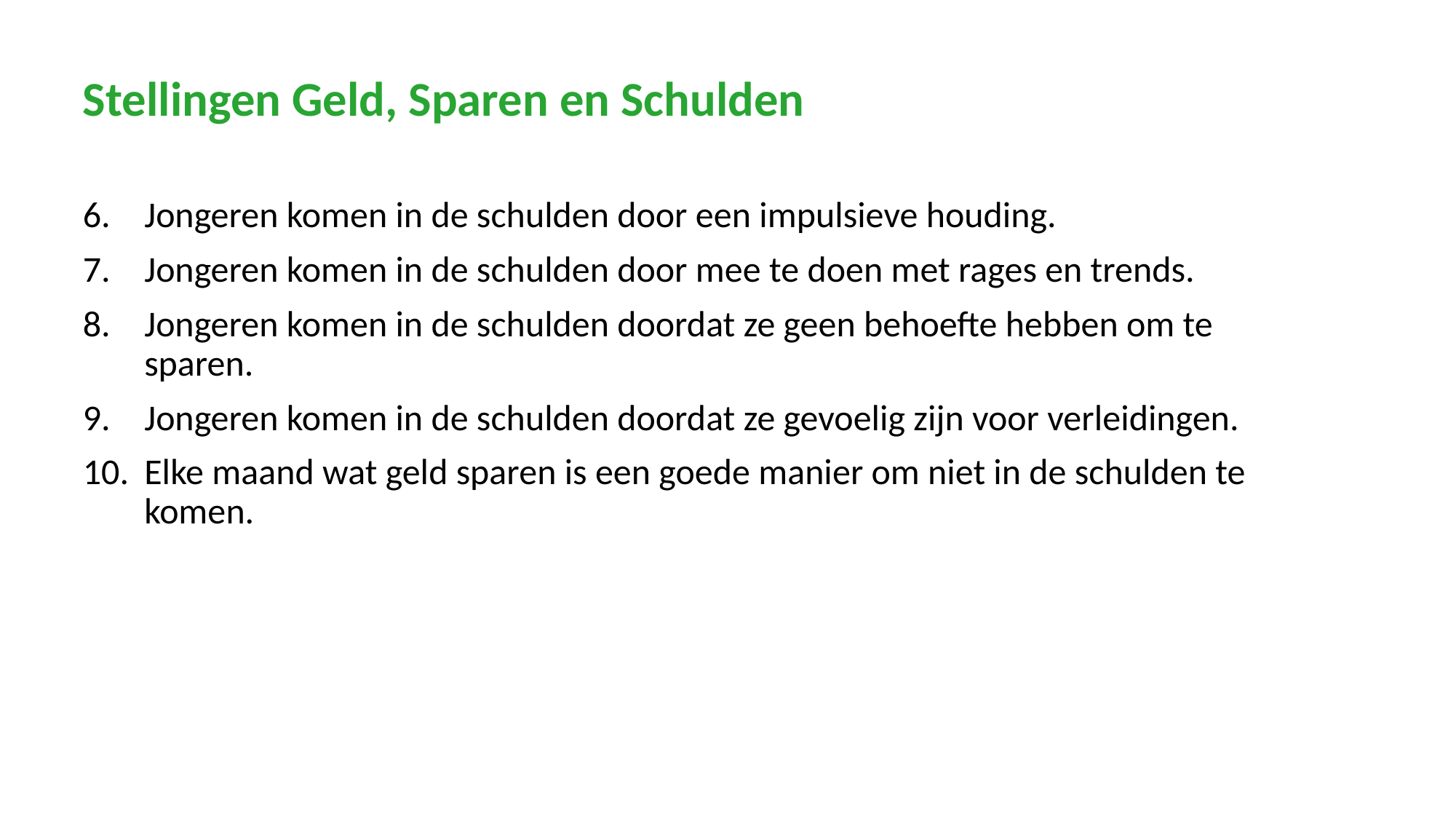

#
Stellingen Geld, Sparen en Schulden

Jongeren komen in de schulden door een impulsieve houding.
Jongeren komen in de schulden door mee te doen met rages en trends.
Jongeren komen in de schulden doordat ze geen behoefte hebben om te sparen.
Jongeren komen in de schulden doordat ze gevoelig zijn voor verleidingen.
Elke maand wat geld sparen is een goede manier om niet in de schulden te komen.